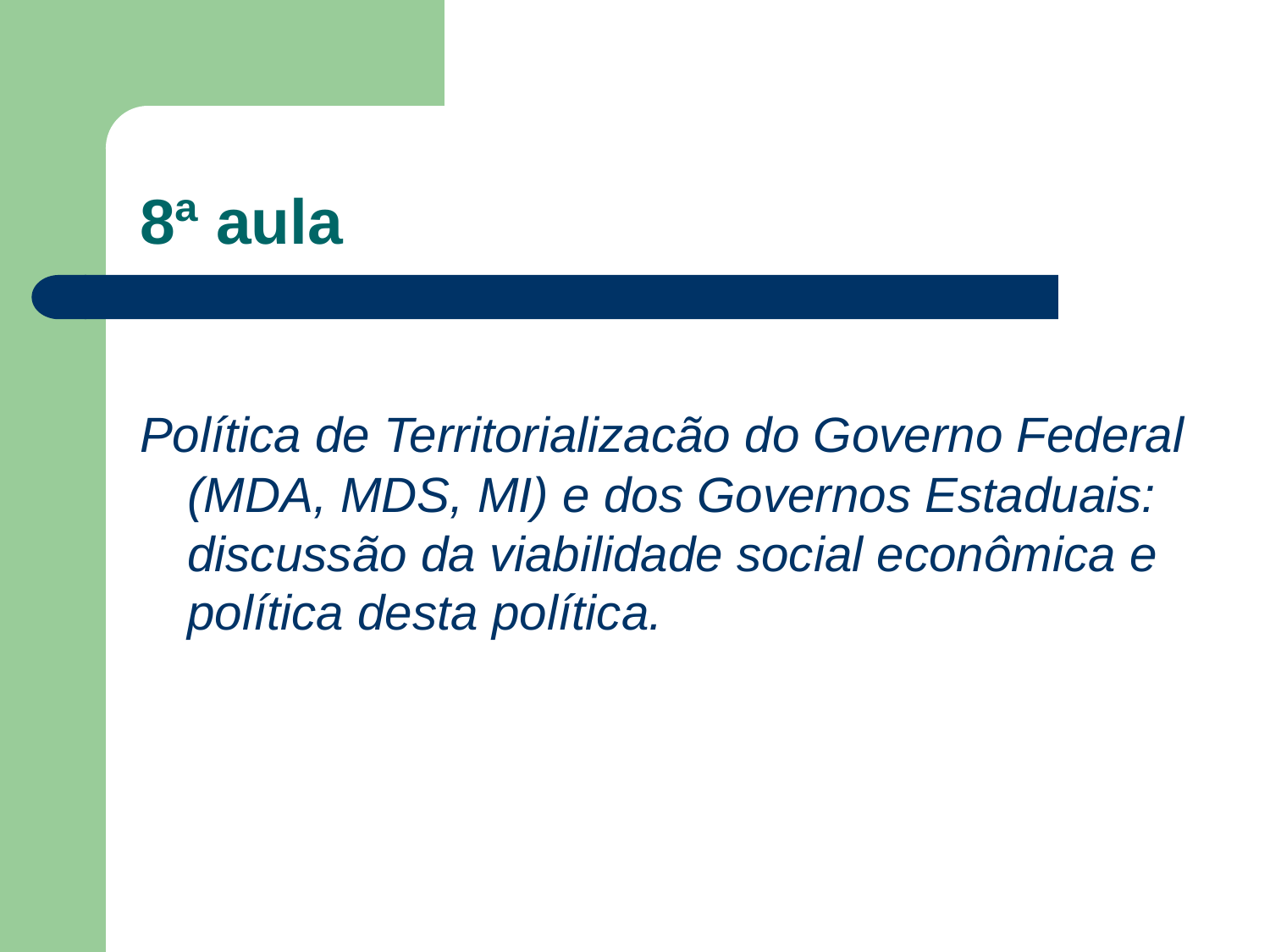

# 8ª aula

Política de Territorializacão do Governo Federal (MDA, MDS, MI) e dos Governos Estaduais: discussão da viabilidade social econômica e política desta política.